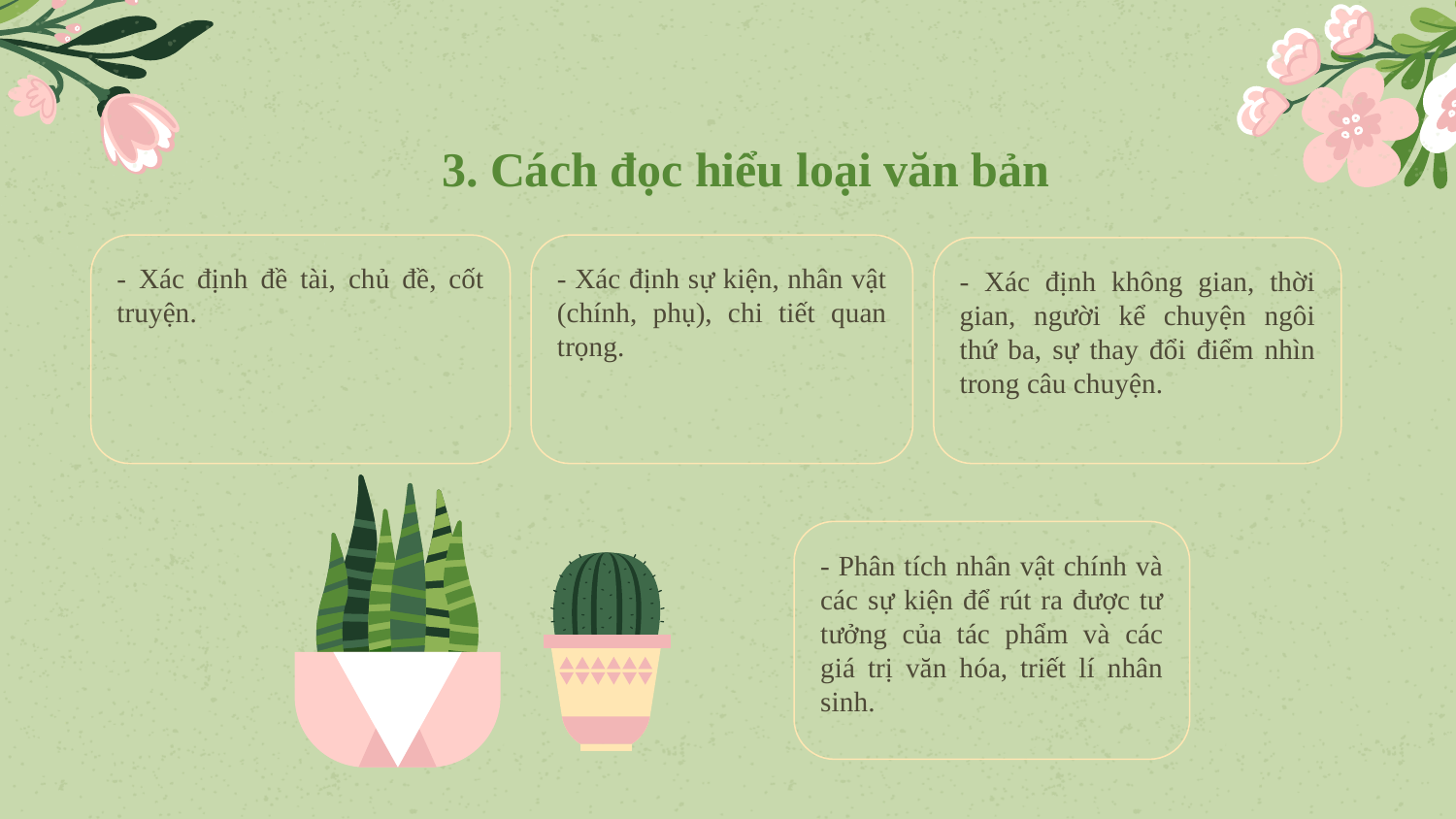

# 3. Cách đọc hiểu loại văn bản
- Xác định đề tài, chủ đề, cốt truyện.
- Xác định sự kiện, nhân vật (chính, phụ), chi tiết quan trọng.
- Xác định không gian, thời gian, người kể chuyện ngôi thứ ba, sự thay đổi điểm nhìn trong câu chuyện.

- Phân tích nhân vật chính và các sự kiện để rút ra được tư tưởng của tác phẩm và các giá trị văn hóa, triết lí nhân sinh.